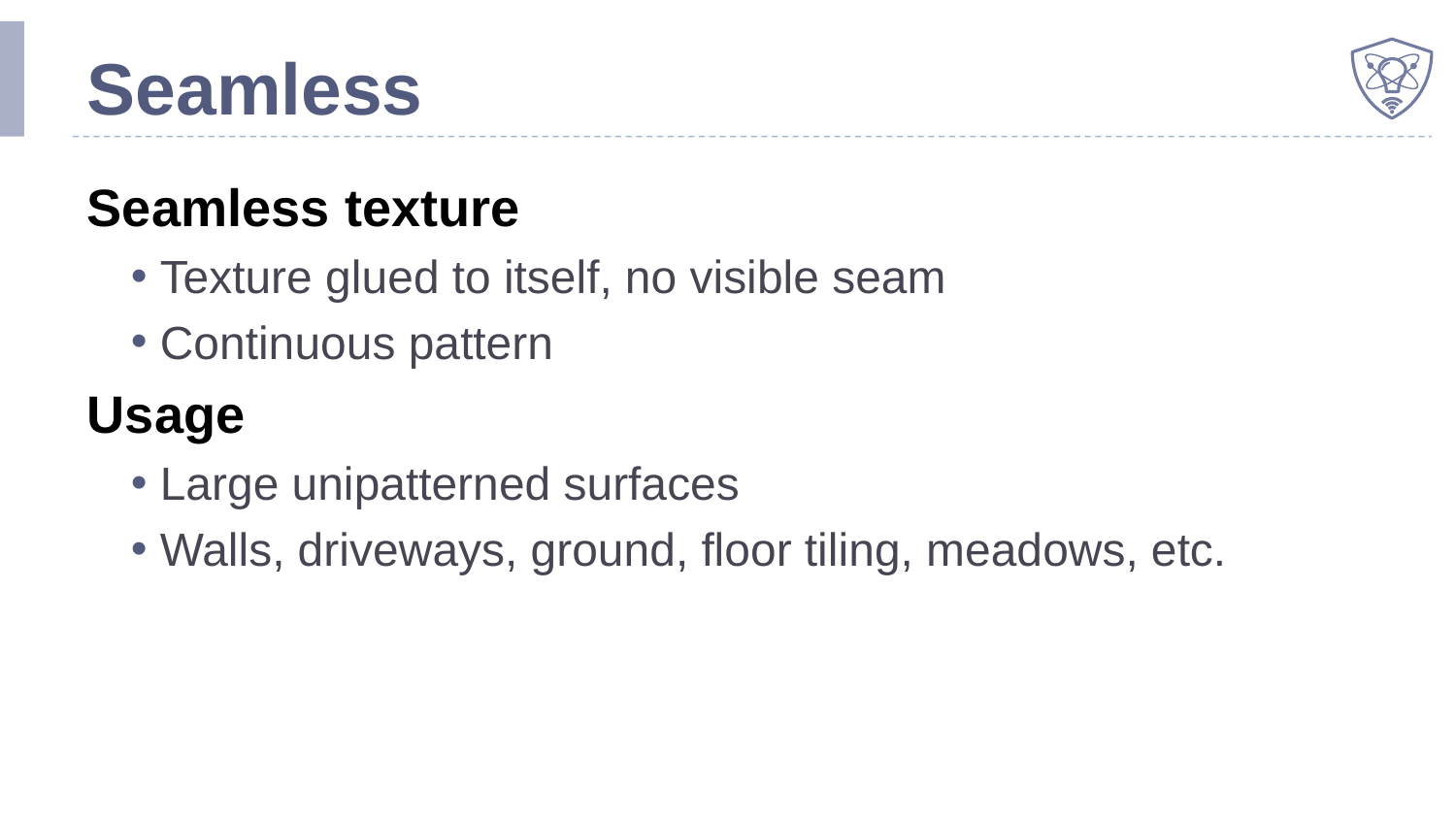

# Seamless
Seamless texture
Texture glued to itself, no visible seam
Continuous pattern
Usage
Large unipatterned surfaces
Walls, driveways, ground, floor tiling, meadows, etc.